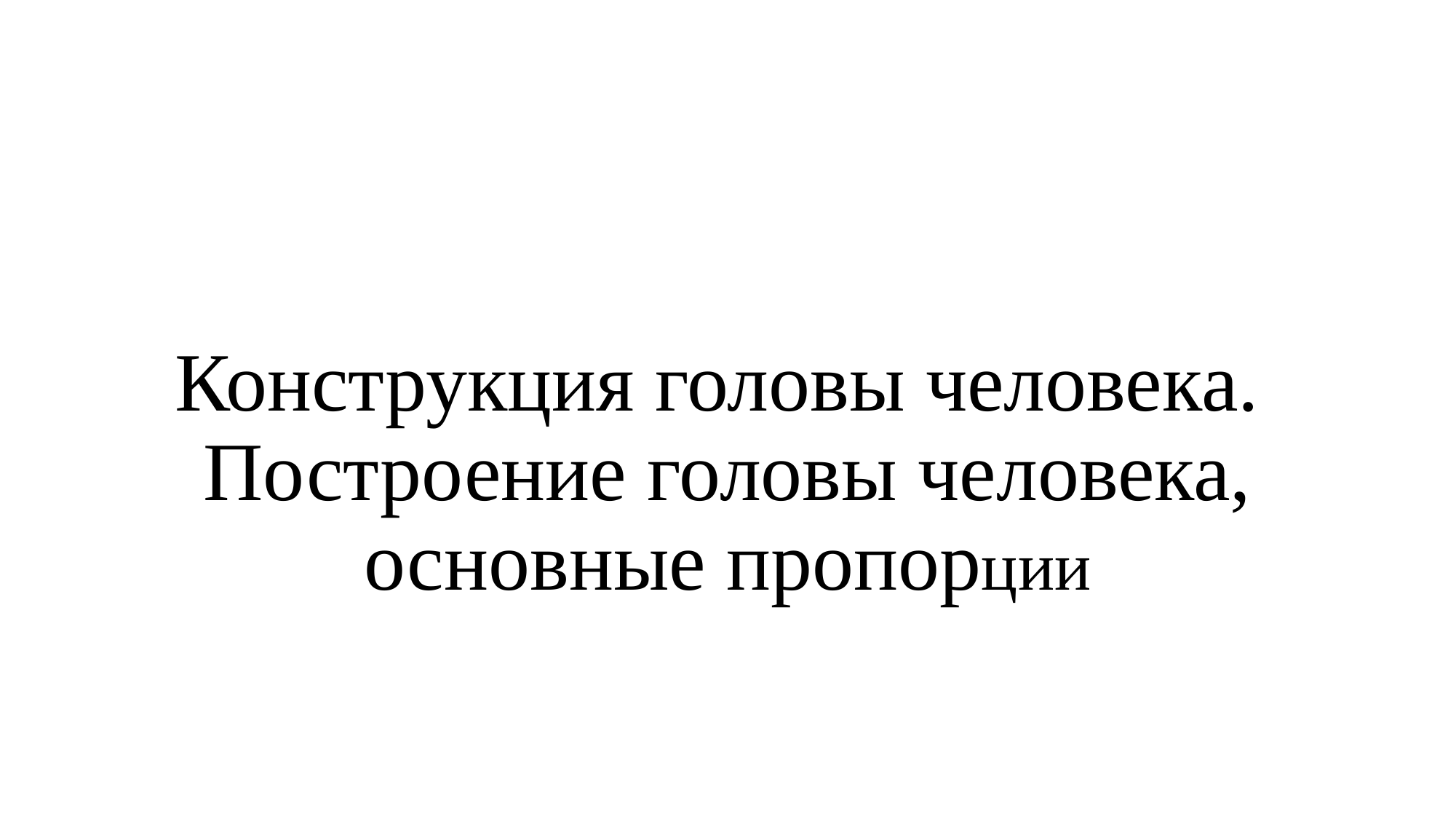

# Конструкция головы человека. Построение головы человека, основные пропорции